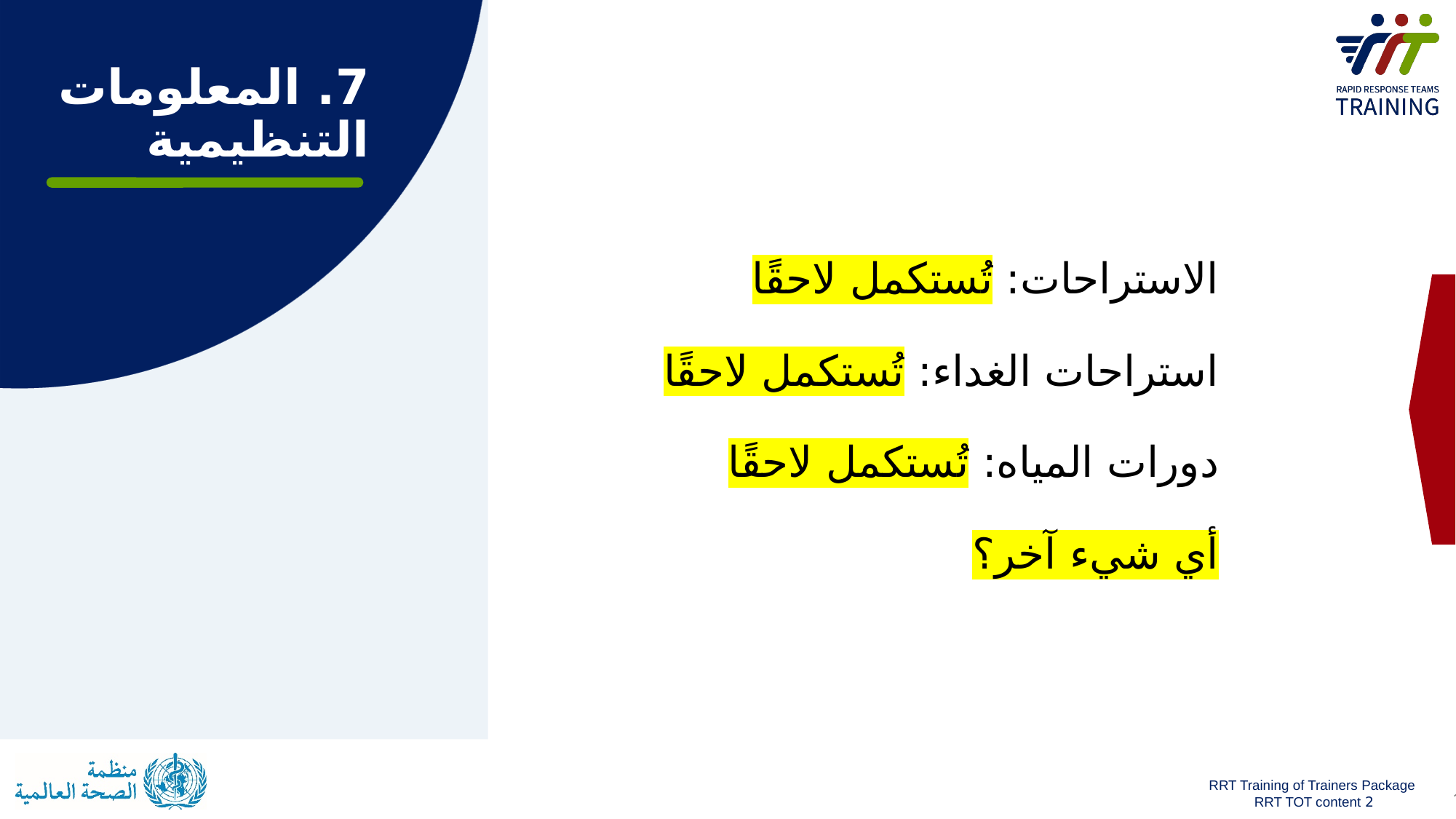

# 7. المعلومات التنظيمية
الاستراحات: تُستكمل لاحقًا

استراحات الغداء: تُستكمل لاحقًا

دورات المياه: تُستكمل لاحقًا

أي شيء آخر؟